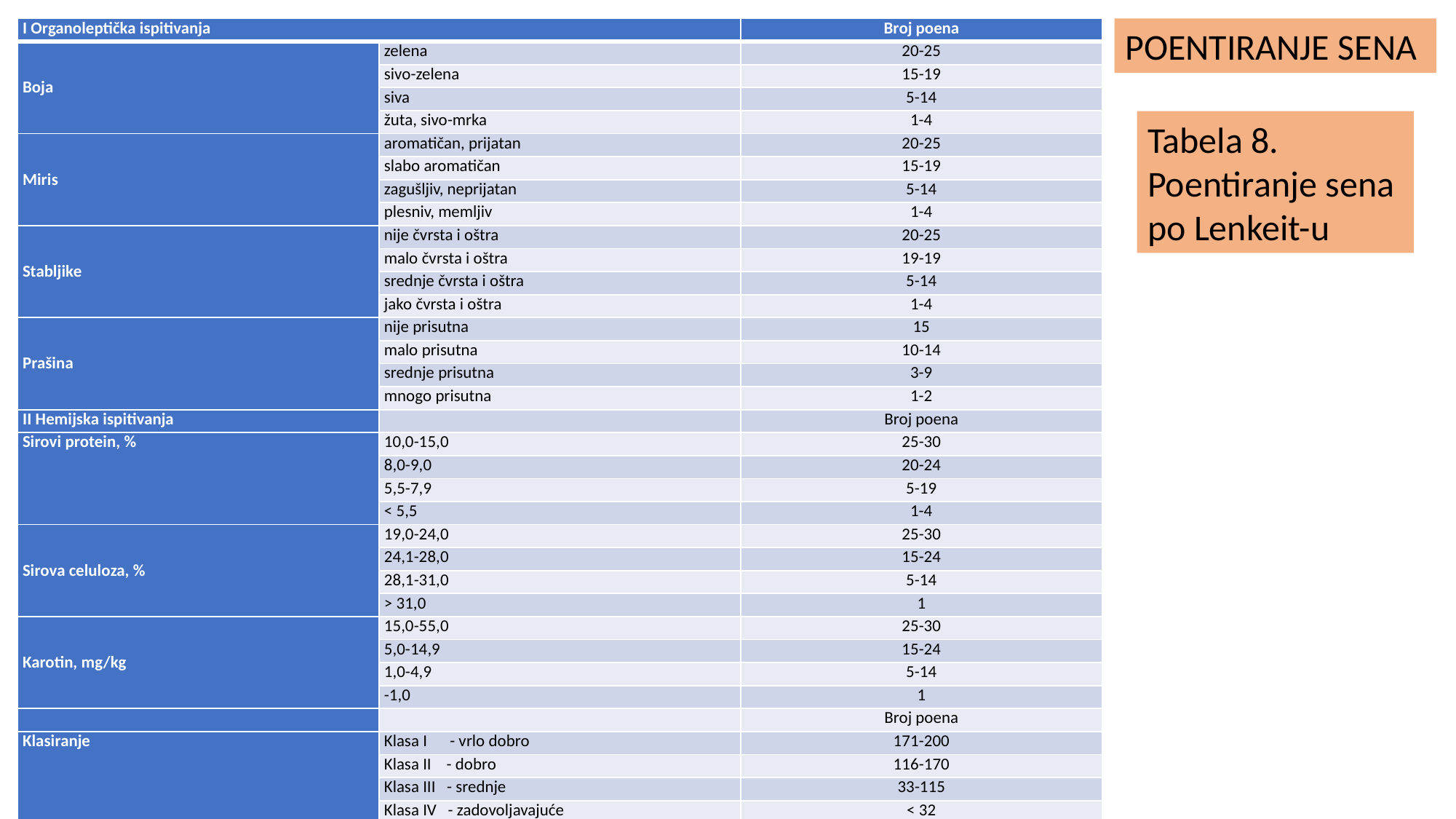

| I Organoleptička ispitivanja |  | Broj poena |
| --- | --- | --- |
| Boja | zelena | 20-25 |
|  | sivo-zelena | 15-19 |
|  | siva | 5-14 |
|  | žuta, sivo-mrka | 1-4 |
| Miris | aromatičan, prijatan | 20-25 |
|  | slabo aromatičan | 15-19 |
|  | zagušljiv, neprijatan | 5-14 |
|  | plesniv, memljiv | 1-4 |
| Stabljike | nije čvrsta i oštra | 20-25 |
|  | malo čvrsta i oštra | 19-19 |
|  | srednje čvrsta i oštra | 5-14 |
|  | jako čvrsta i oštra | 1-4 |
| Prašina | nije prisutna | 15 |
|  | malo prisutna | 10-14 |
|  | srednje prisutna | 3-9 |
|  | mnogo prisutna | 1-2 |
| II Hemijska ispitivanja |  | Broj poena |
| Sirovi protein, % | 10,0-15,0 | 25-30 |
|  | 8,0-9,0 | 20-24 |
|  | 5,5-7,9 | 5-19 |
|  | ˂ 5,5 | 1-4 |
| Sirova celuloza, % | 19,0-24,0 | 25-30 |
|  | 24,1-28,0 | 15-24 |
|  | 28,1-31,0 | 5-14 |
|  | ˃ 31,0 | 1 |
| Karotin, mg/kg | 15,0-55,0 | 25-30 |
|  | 5,0-14,9 | 15-24 |
|  | 1,0-4,9 | 5-14 |
|  | -1,0 | 1 |
|  |  | Broj poena |
| Klasiranje | Klasa I - vrlo dobro | 171-200 |
|  | Klasa II - dobro | 116-170 |
|  | Klasa III - srednje | 33-115 |
|  | Klasa IV - zadovoljavajuće | ˂ 32 |
POENTIRANJE SENA
Tabela 8.
Poentiranje sena
po Lenkeit-u